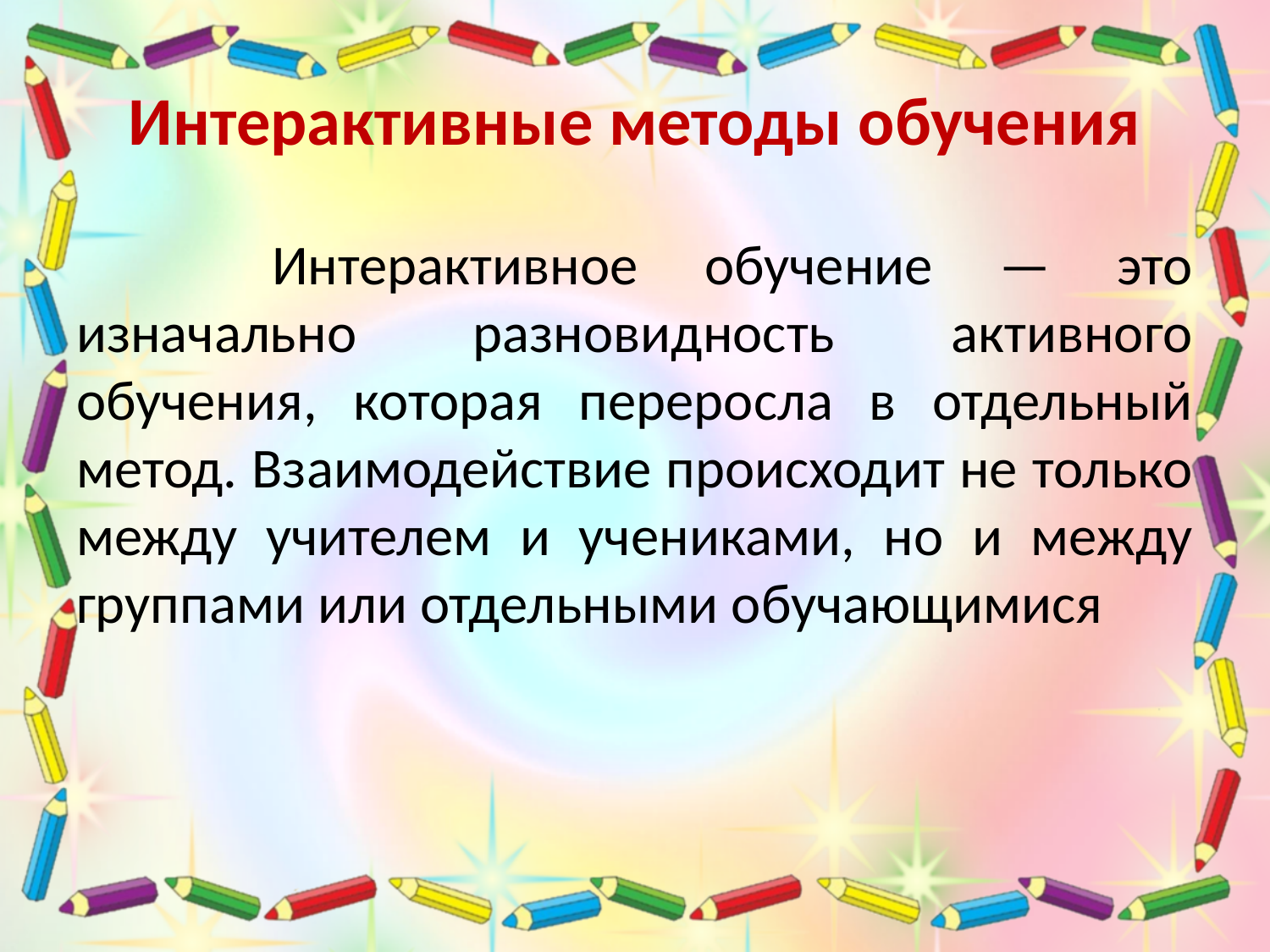

# Интерактивные методы обучения
  Интерактивное обучение — это изначально разновидность активного обучения, которая переросла в отдельный метод. Взаимодействие происходит не только между учителем и учениками, но и между группами или отдельными обучающимися